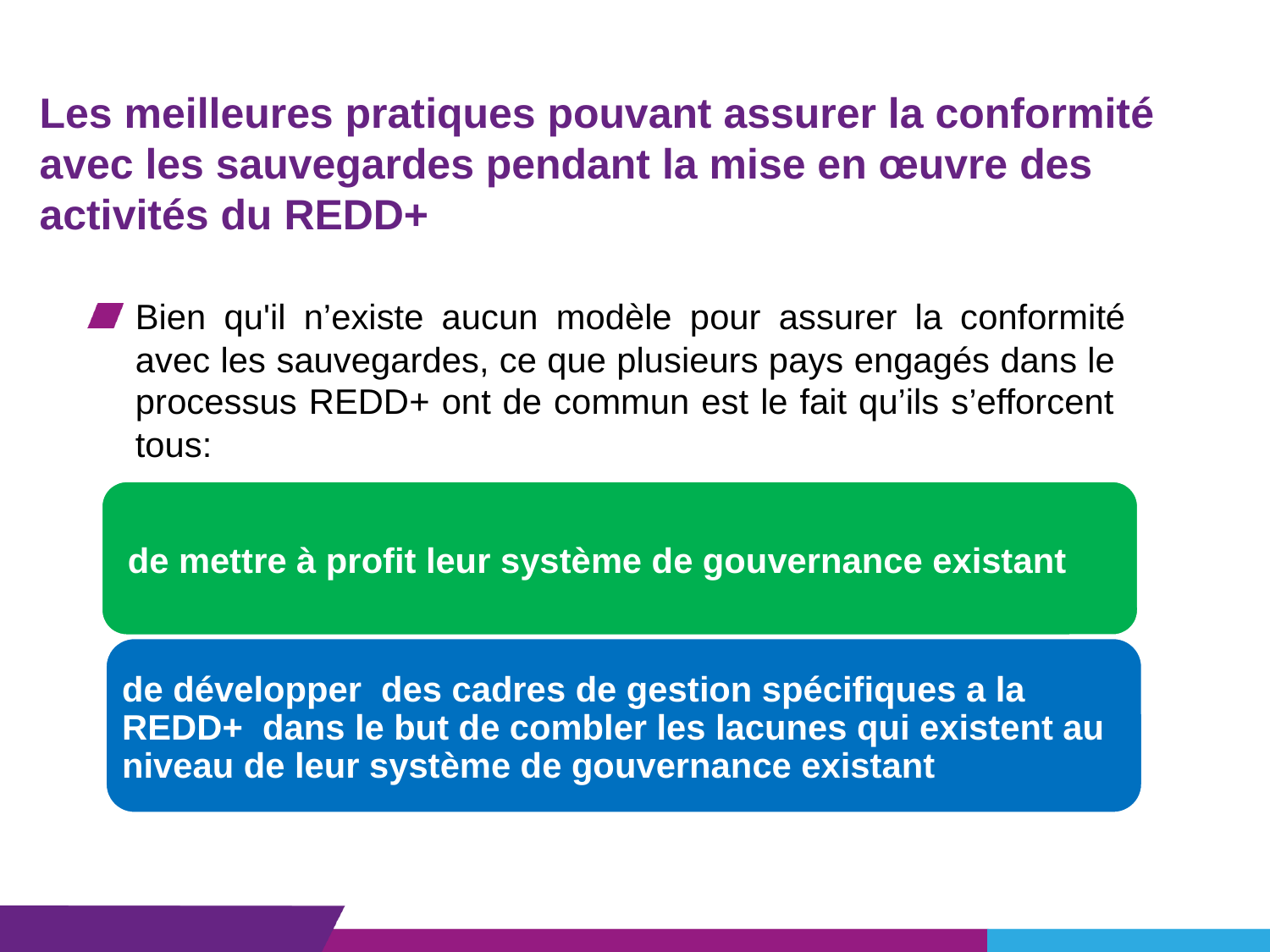

Les meilleures pratiques pouvant assurer la conformité avec les sauvegardes pendant la mise en œuvre des activités du REDD+

Bien qu'il n’existe aucun modèle pour assurer la conformité avec les sauvegardes, ce que plusieurs pays engagés dans le  processus REDD+ ont de commun est le fait qu’ils s’efforcent  tous:

 de mettre à profit leur système de gouvernance existant
de développer  des cadres de gestion spécifiques a la REDD+  dans le but de combler les lacunes qui existent au niveau de leur système de gouvernance existant